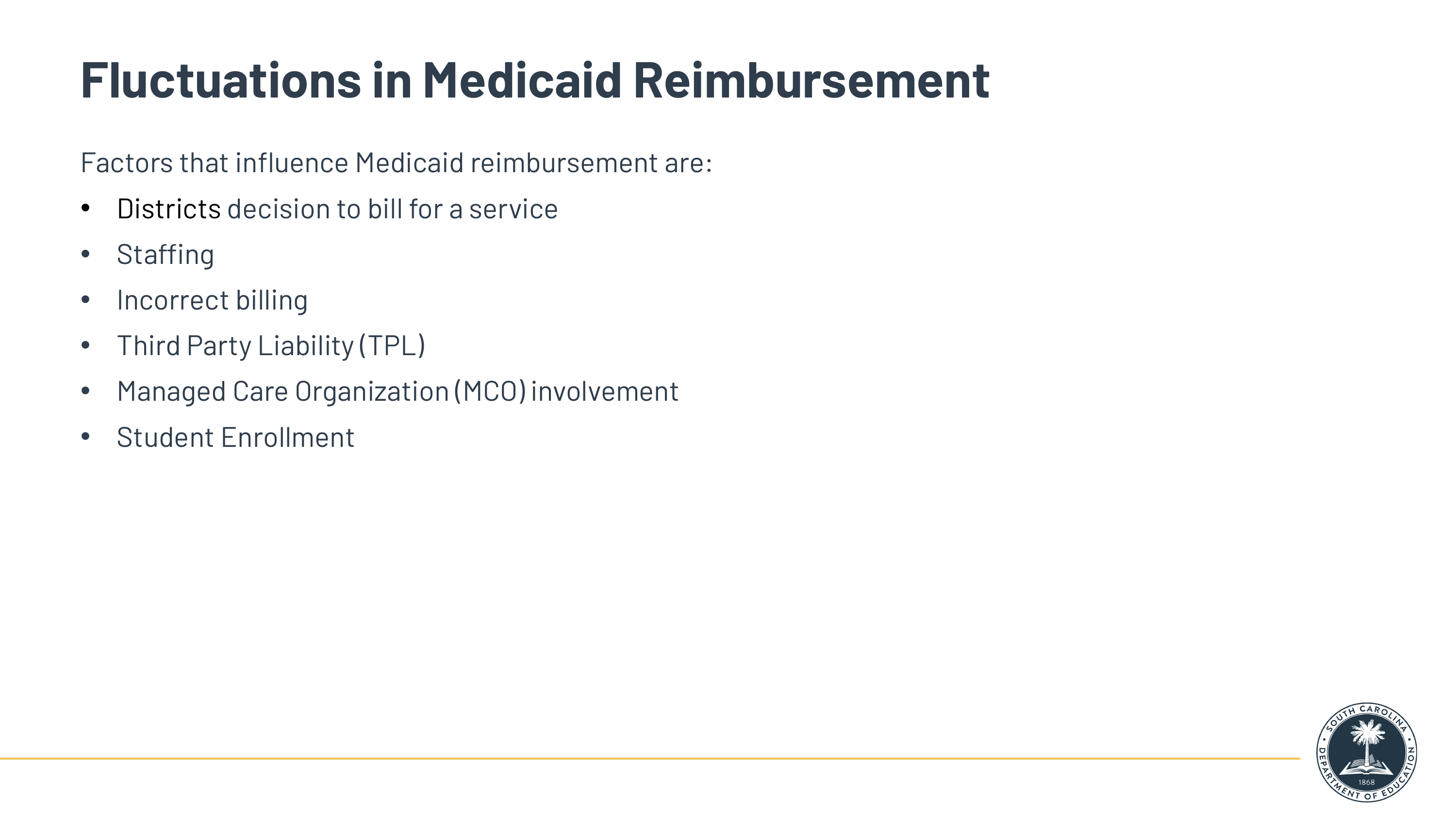

# Fluctuations in Medicaid Reimbursement
Factors that influence Medicaid reimbursement are:
Districts decision to bill for a service
Staffing
Incorrect billing
Third Party Liability (TPL)
Managed Care Organization (MCO) involvement
Student Enrollment